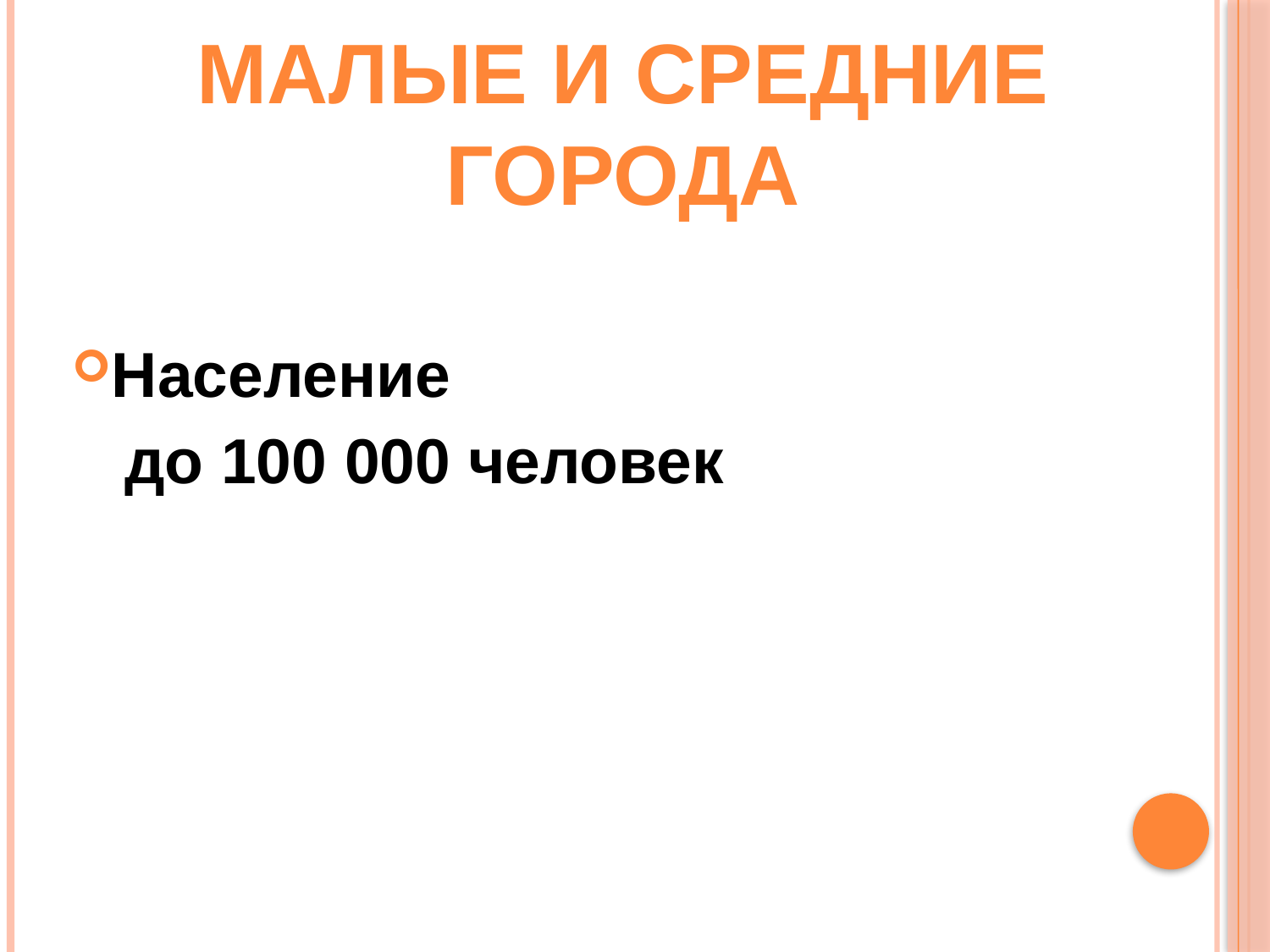

# Малые и средние города
Население
   до 100 000 человек